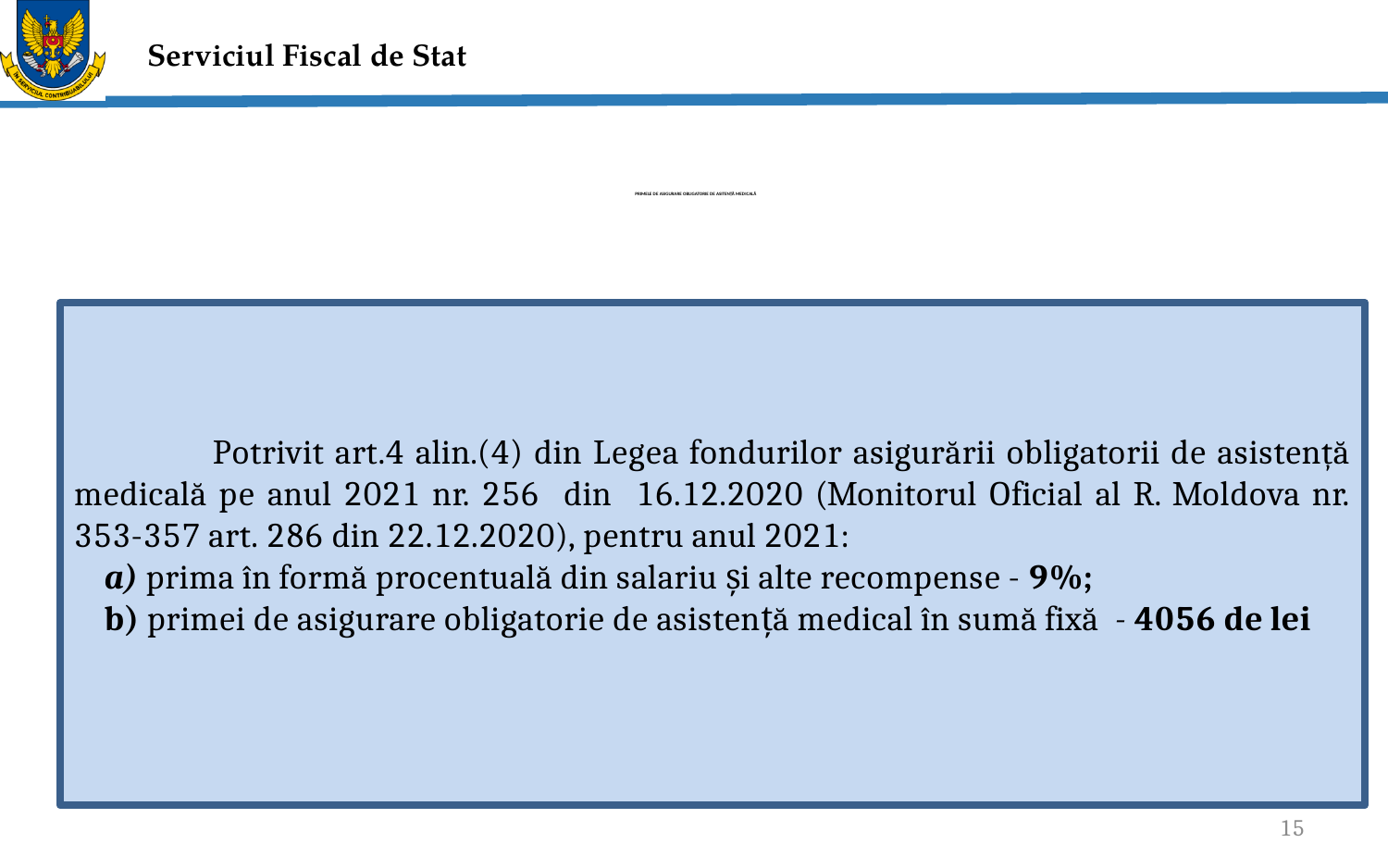

# PRIMELE DE ASIGURARE OBLIGATORIE DE ASITENȚĂ MEDICALĂ
	Potrivit art.4 alin.(4) din Legea fondurilor asigurării obligatorii de asistenţă medicală pe anul 2021 nr. 256  din  16.12.2020 (Monitorul Oficial al R. Moldova nr. 353-357 art. 286 din 22.12.2020), pentru anul 2021:
    a) prima în formă procentuală din salariu și alte recompense - 9%;
    b) primei de asigurare obligatorie de asistență medical în sumă fixă  - 4056 de lei

15